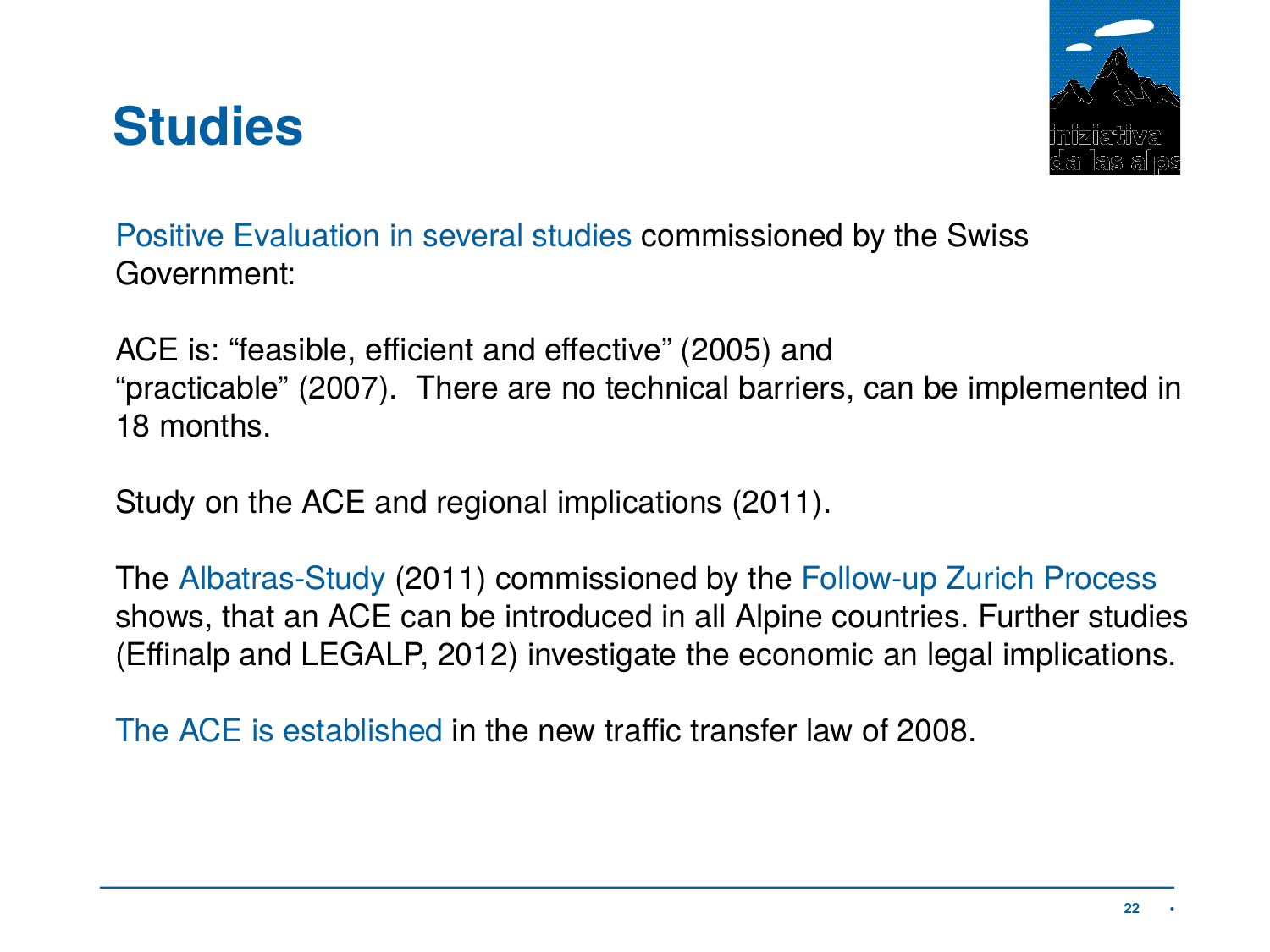

Studies
Positive Evaluation in several studies commissioned by the Swiss
Government:

ACE is: “feasible, efficient and effective” (2005) and
“practicable” (2007).  There are no technical barriers, can be implemented in 18 months.

Study on the ACE and regional implications (2011).

The Albatras-Study (2011) commissioned by the Follow-up Zurich Process shows, that an ACE can be introduced in all Alpine countries. Further studies (Effinalp and LEGALP, 2012) investigate the economic an legal implications.

The ACE is established in the new traffic transfer law of 2008.

22